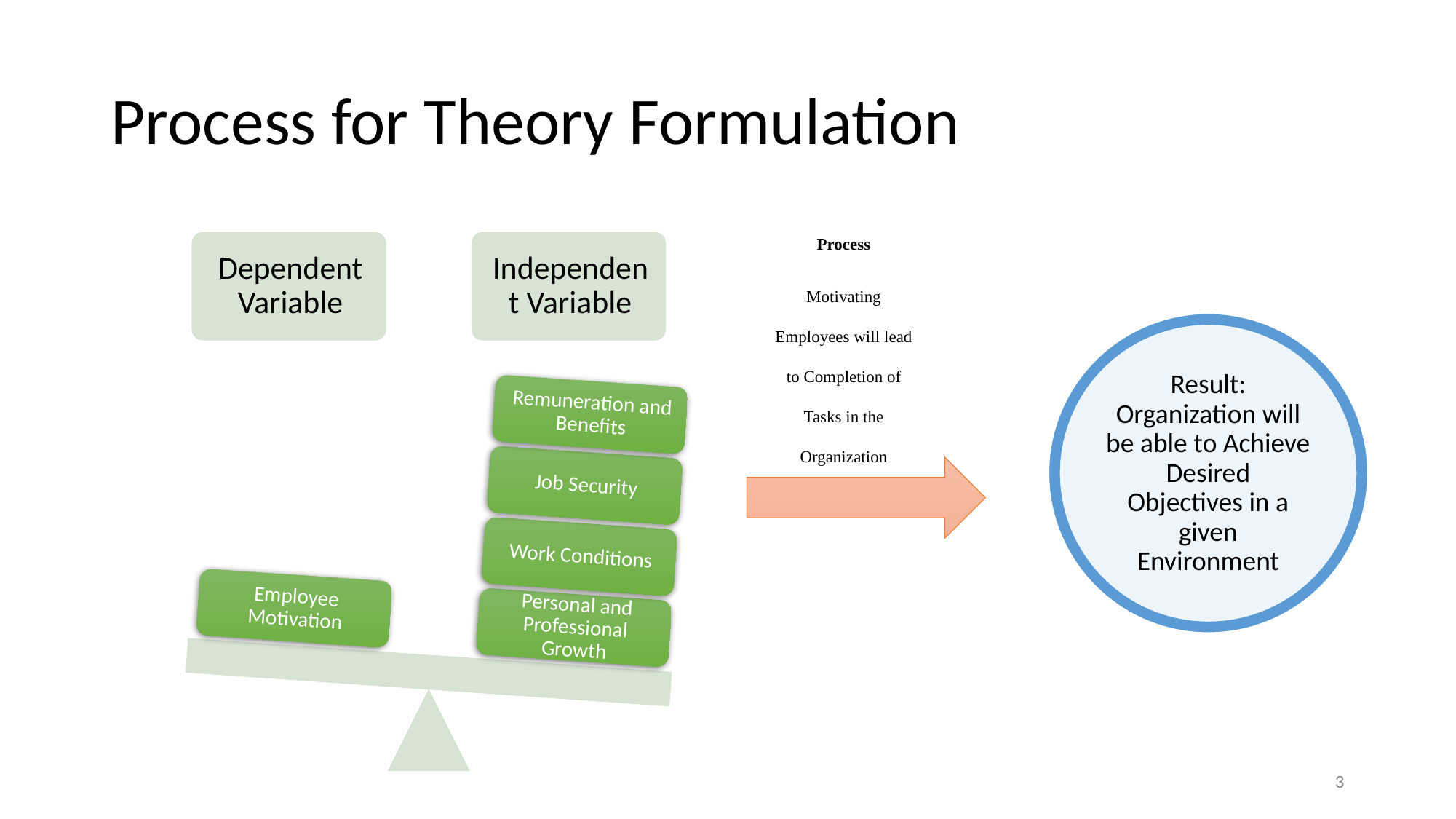

# Process for Theory Formulation
Process
Motivating Employees will lead to Completion of Tasks in the Organization
Result: Organization will be able to Achieve Desired Objectives in a given Environment
Dependent Variable
Independent Variable
Personal and Professional Growth
Work Conditions
Job Security
Remuneration and Benefits
Employee Motivation

3